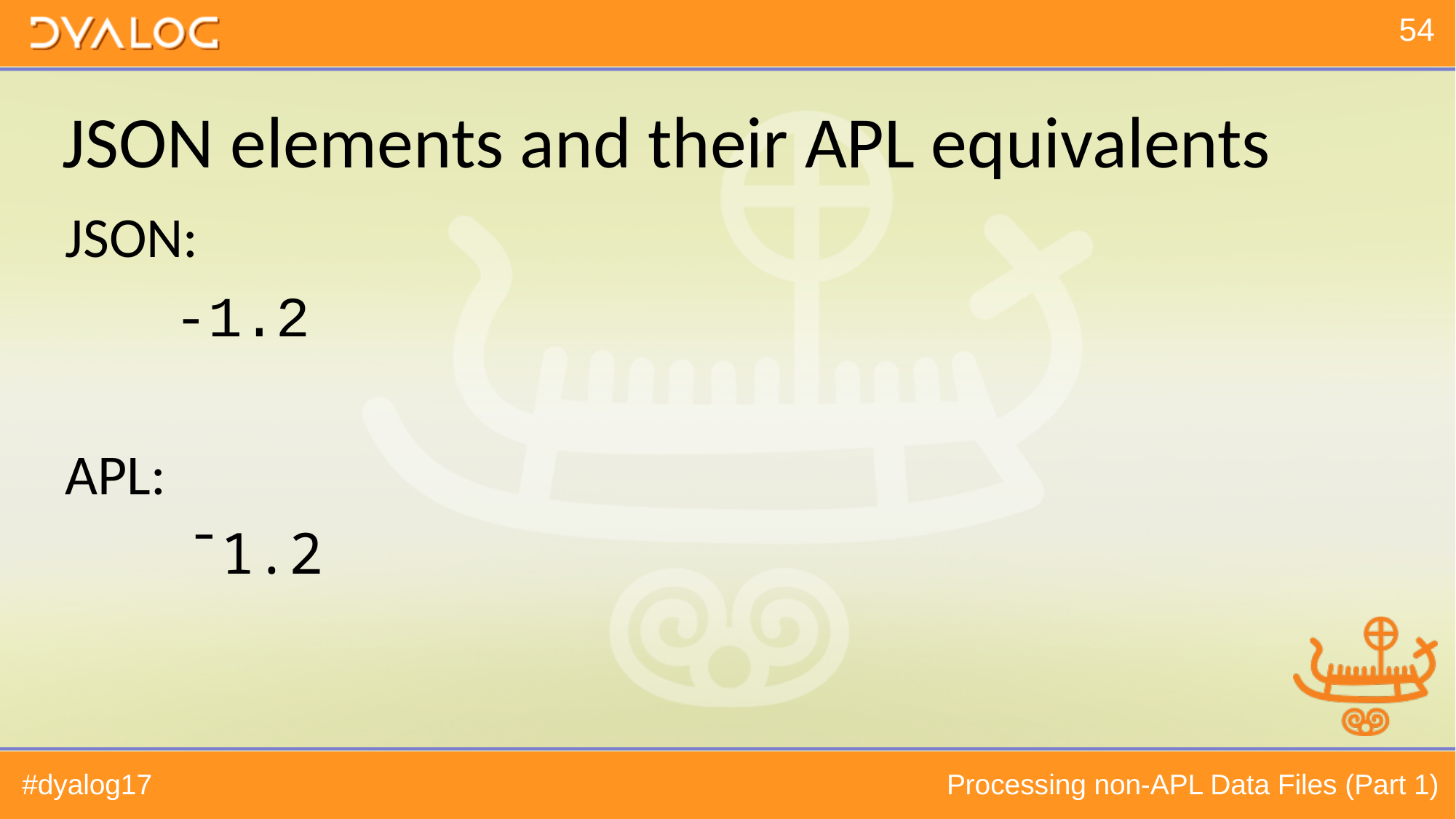

# JSON elements and their APL equivalents

JSON:
	-1.2

APL:
	 ¯1.2